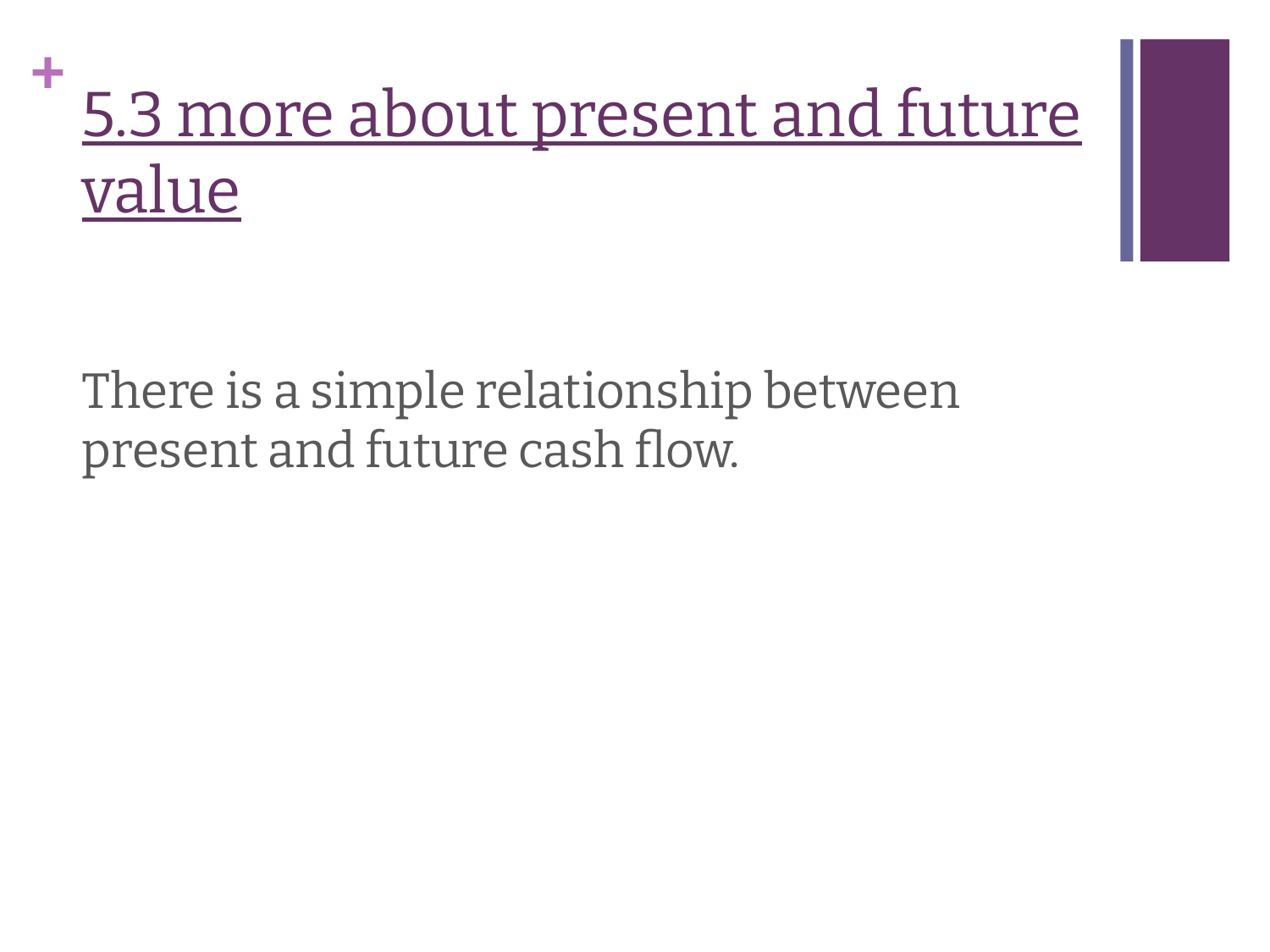

# 5.3 more about present and future value

There is a simple relationship between present and future cash flow.